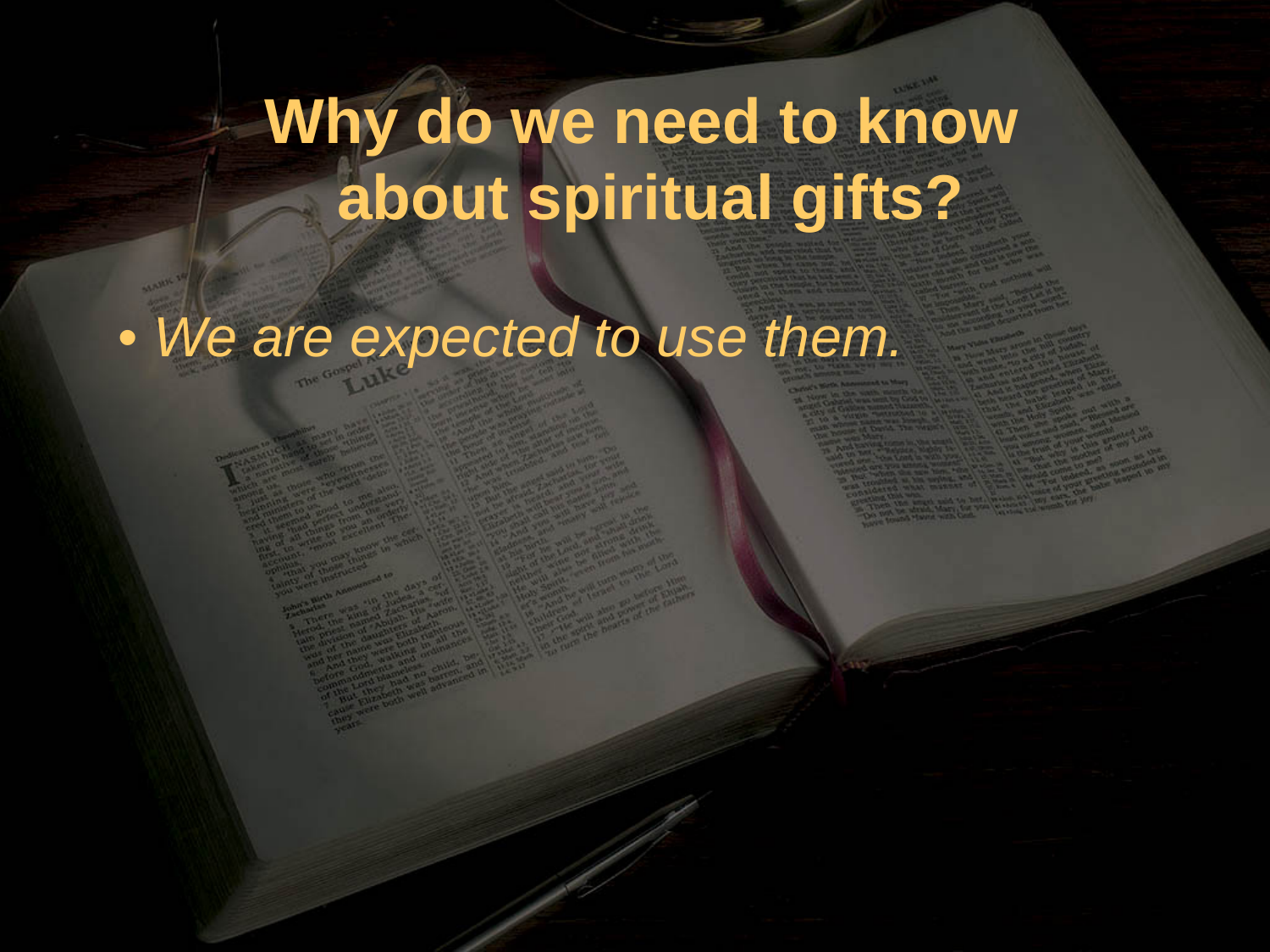

Why do we need to know
about spiritual gifts?

• We are expected to use them.